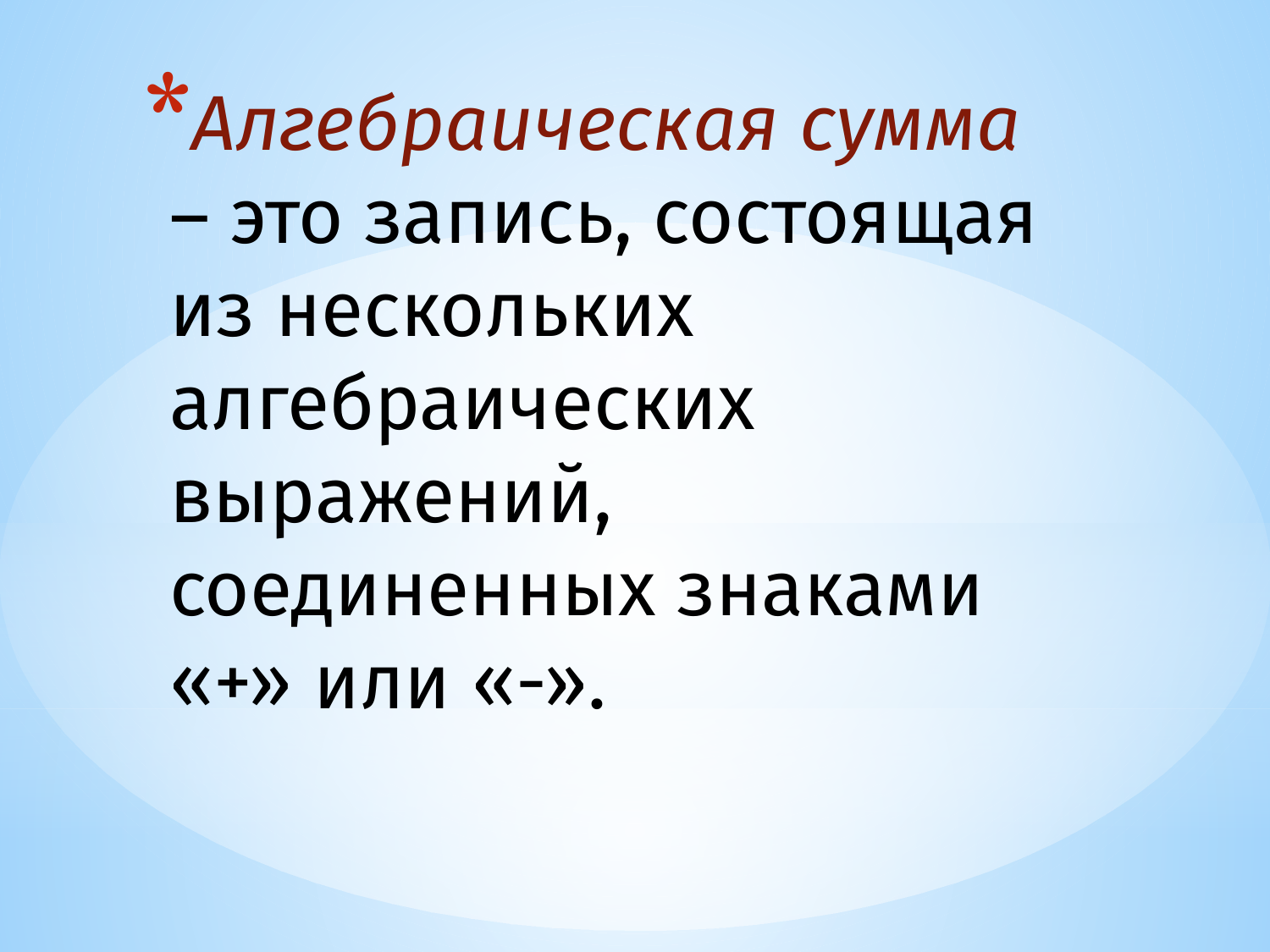

Алгебраическая сумма – это запись, состоящая из нескольких алгебраических выражений, соединенных знаками «+» или «-».